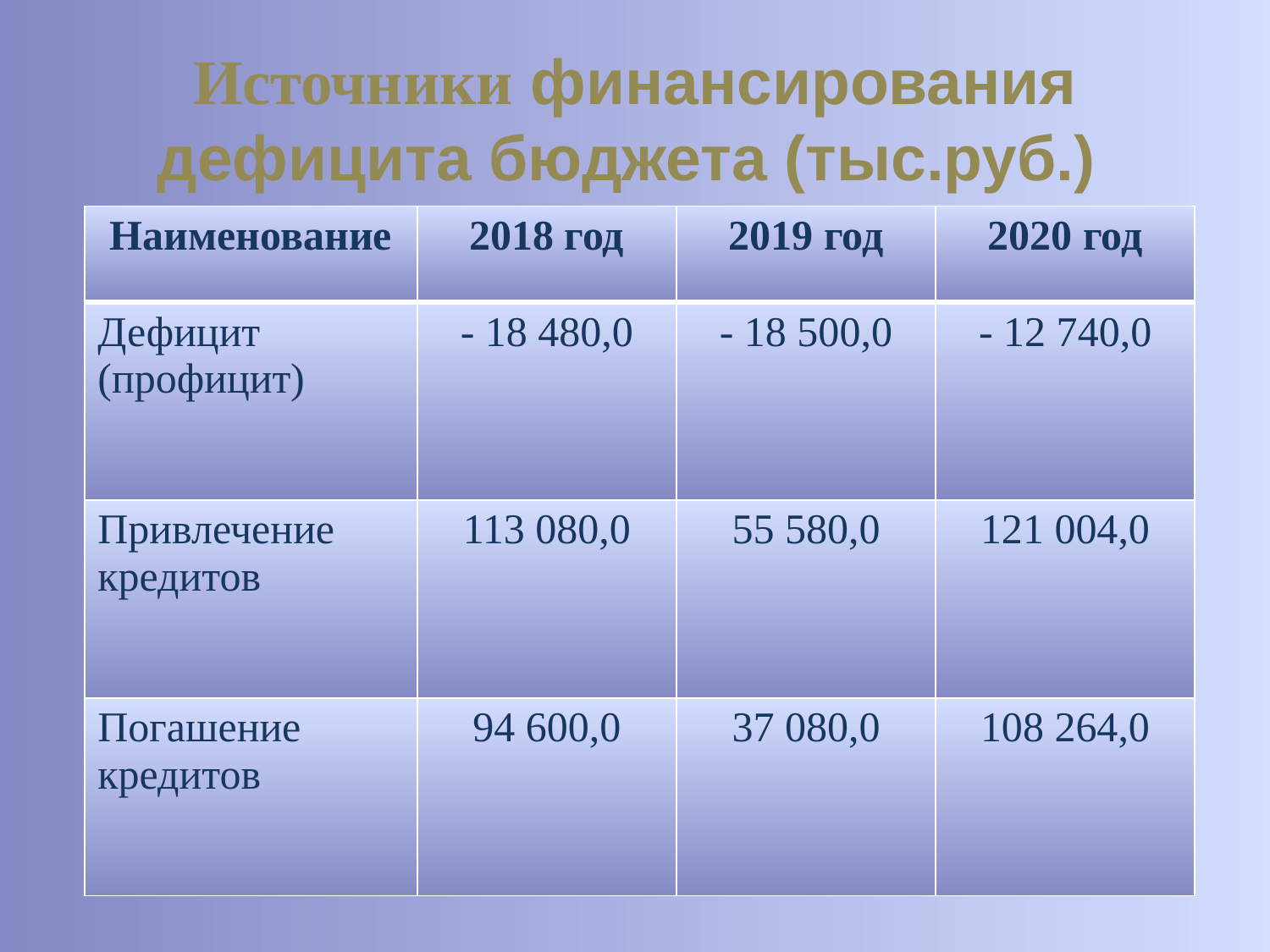

# Источники финансирования дефицита бюджета (тыс.руб.)
| Наименование | 2018 год | 2019 год | 2020 год |
| --- | --- | --- | --- |
| Дефицит (профицит) | - 18 480,0 | - 18 500,0 | - 12 740,0 |
| Привлечение кредитов | 113 080,0 | 55 580,0 | 121 004,0 |
| Погашение кредитов | 94 600,0 | 37 080,0 | 108 264,0 |